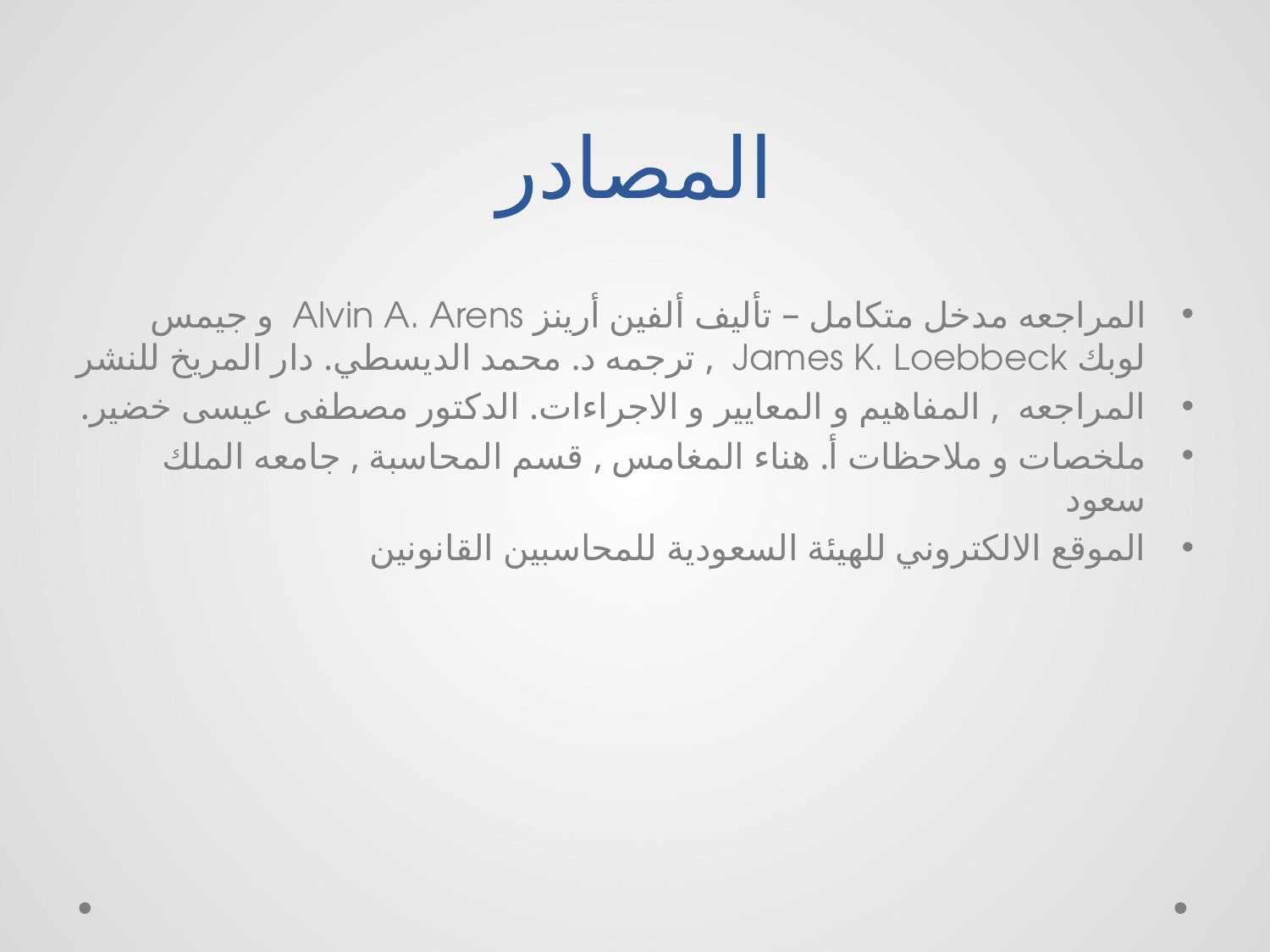

# المصادر
المراجعه مدخل متكامل – تأليف ألفين أرينز Alvin A. Arens  و جيمس لوبك James K. Loebbeck  , ترجمه د. محمد الديسطي. دار المريخ للنشر
المراجعه  , المفاهيم و المعايير و الاجراءات. الدكتور مصطفى عيسى خضير.
ملخصات و ملاحظات أ. هناء المغامس , قسم المحاسبة , جامعه الملك سعود
الموقع الالكتروني للهيئة السعودية للمحاسبين القانونين